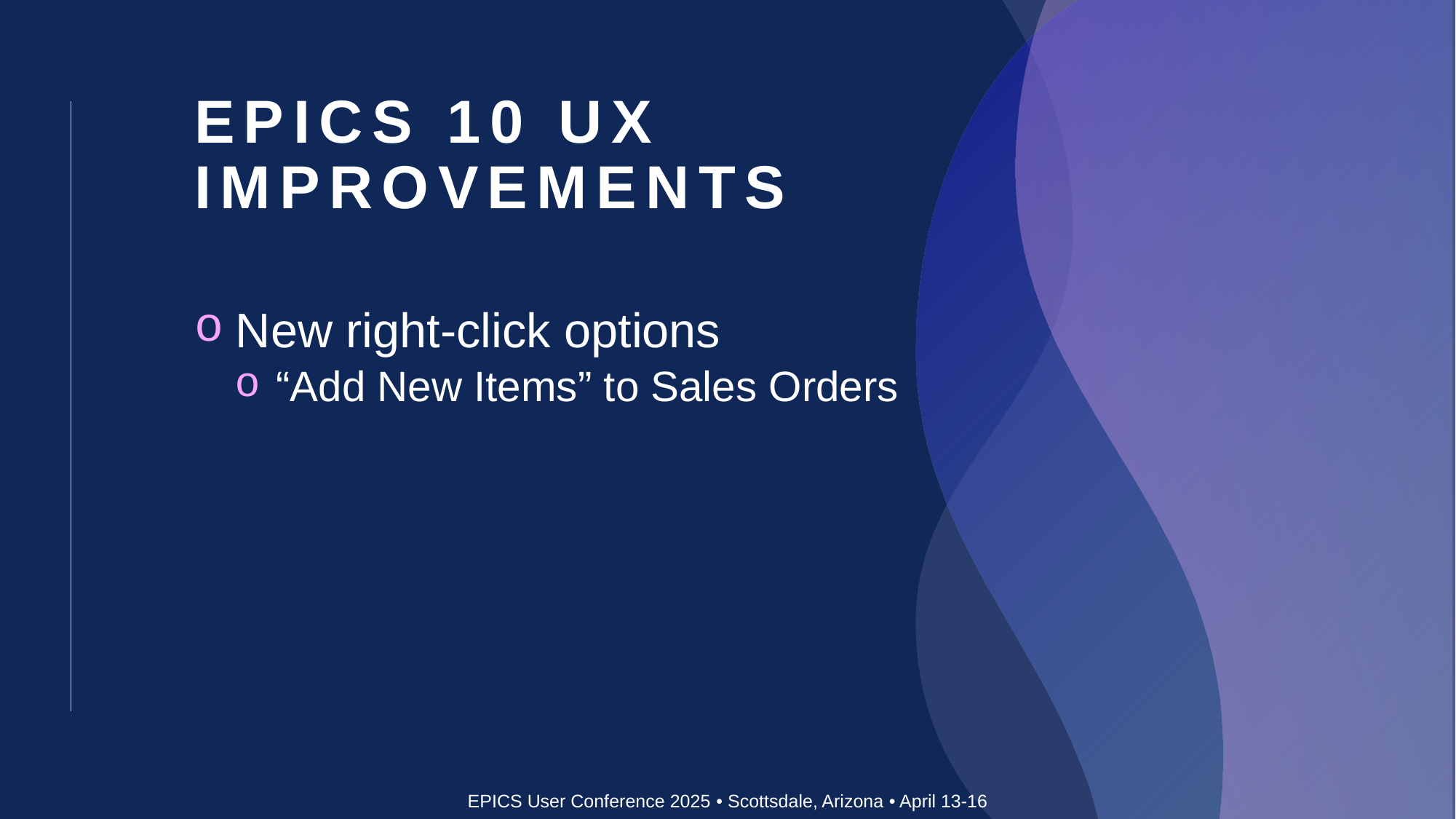

# EPICS 10 UX Improvements
New right-click options
“Add New Items” to Sales Orders